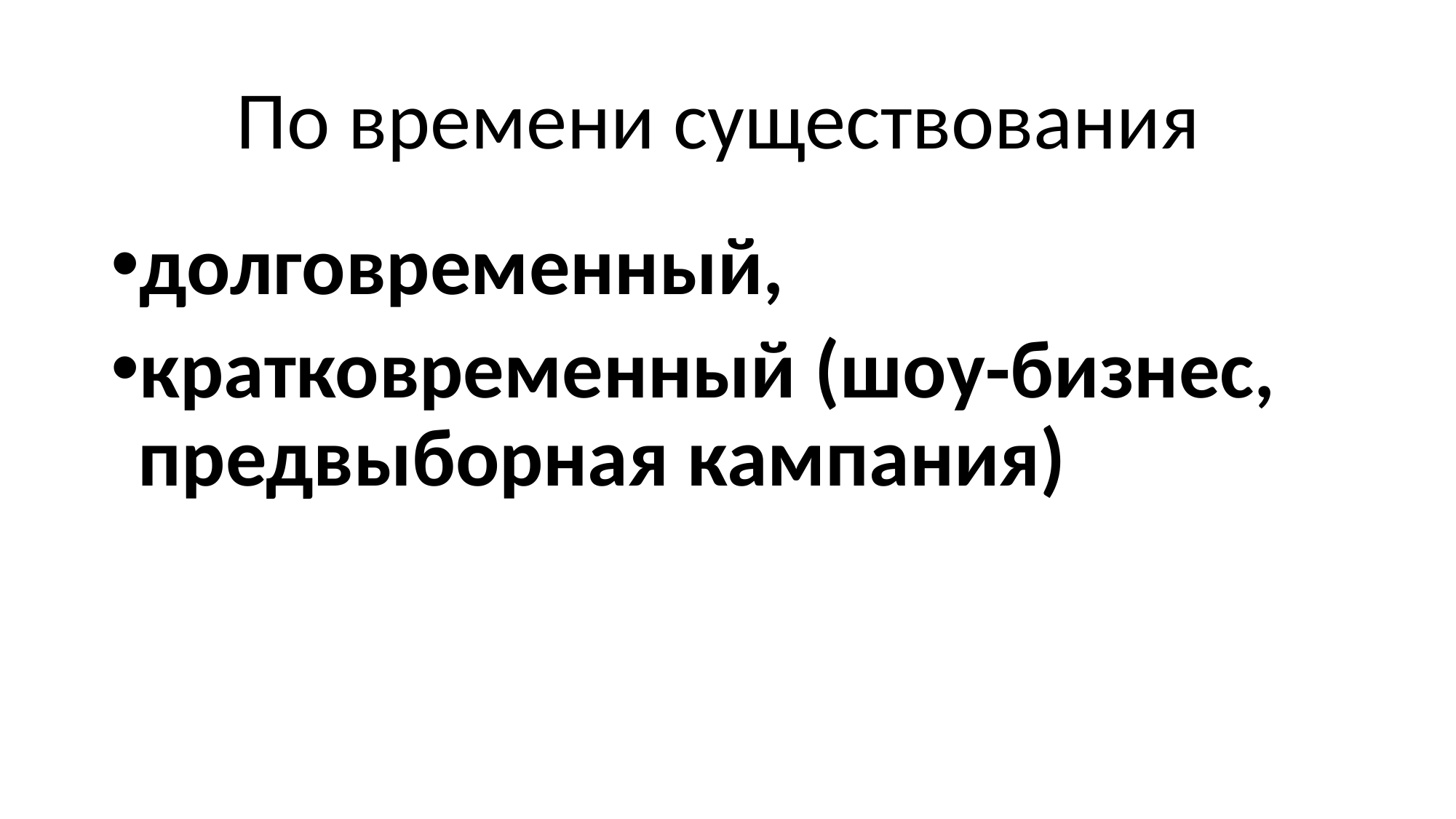

# По времени существования
долговременный,
кратковременный (шоу-бизнес, предвыборная кампания)